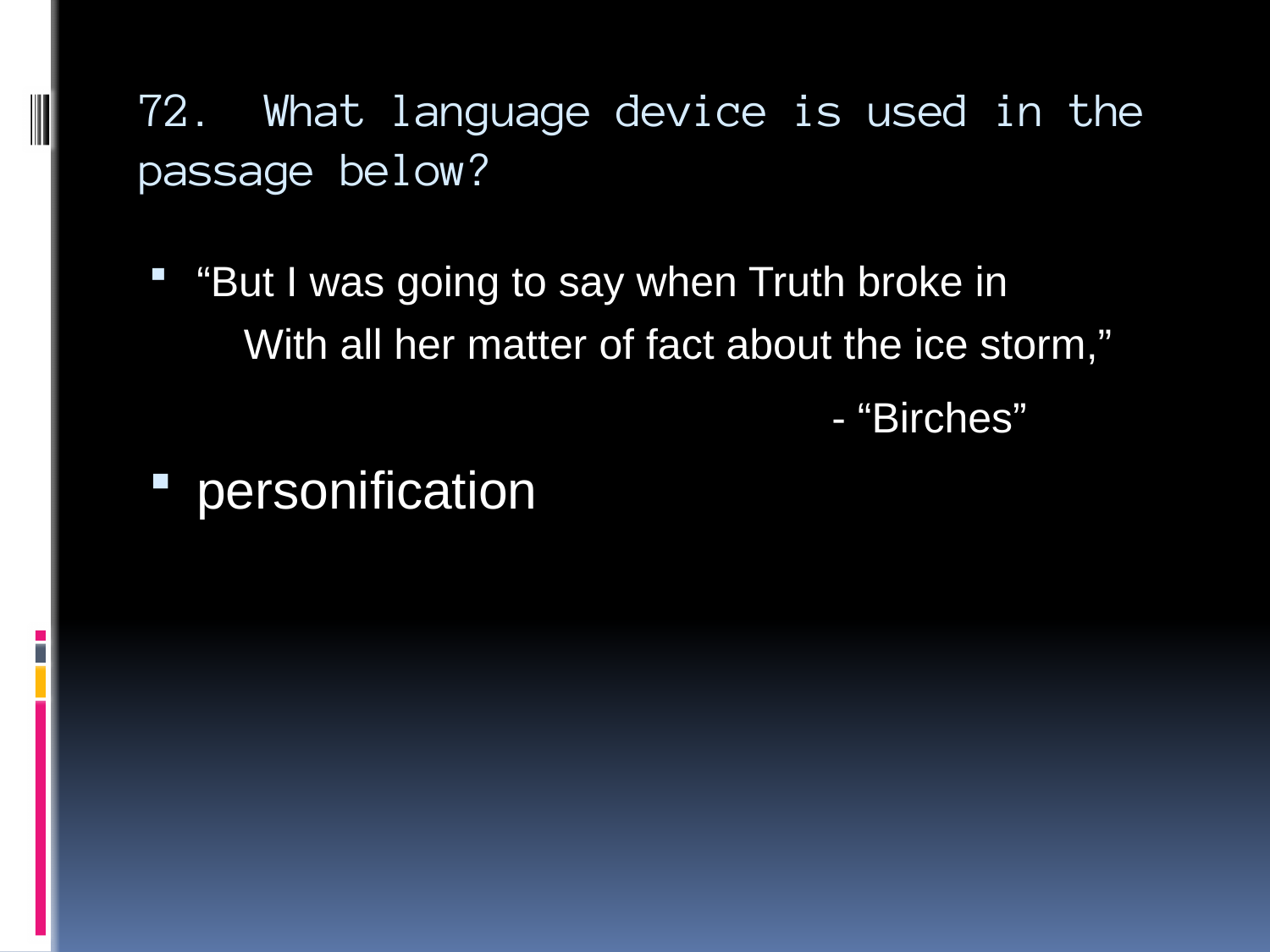

# 72.  What language device is used in the passage below?
“But I was going to say when Truth broke in
        With all her matter of fact about the ice storm,”
						- “Birches”
personification